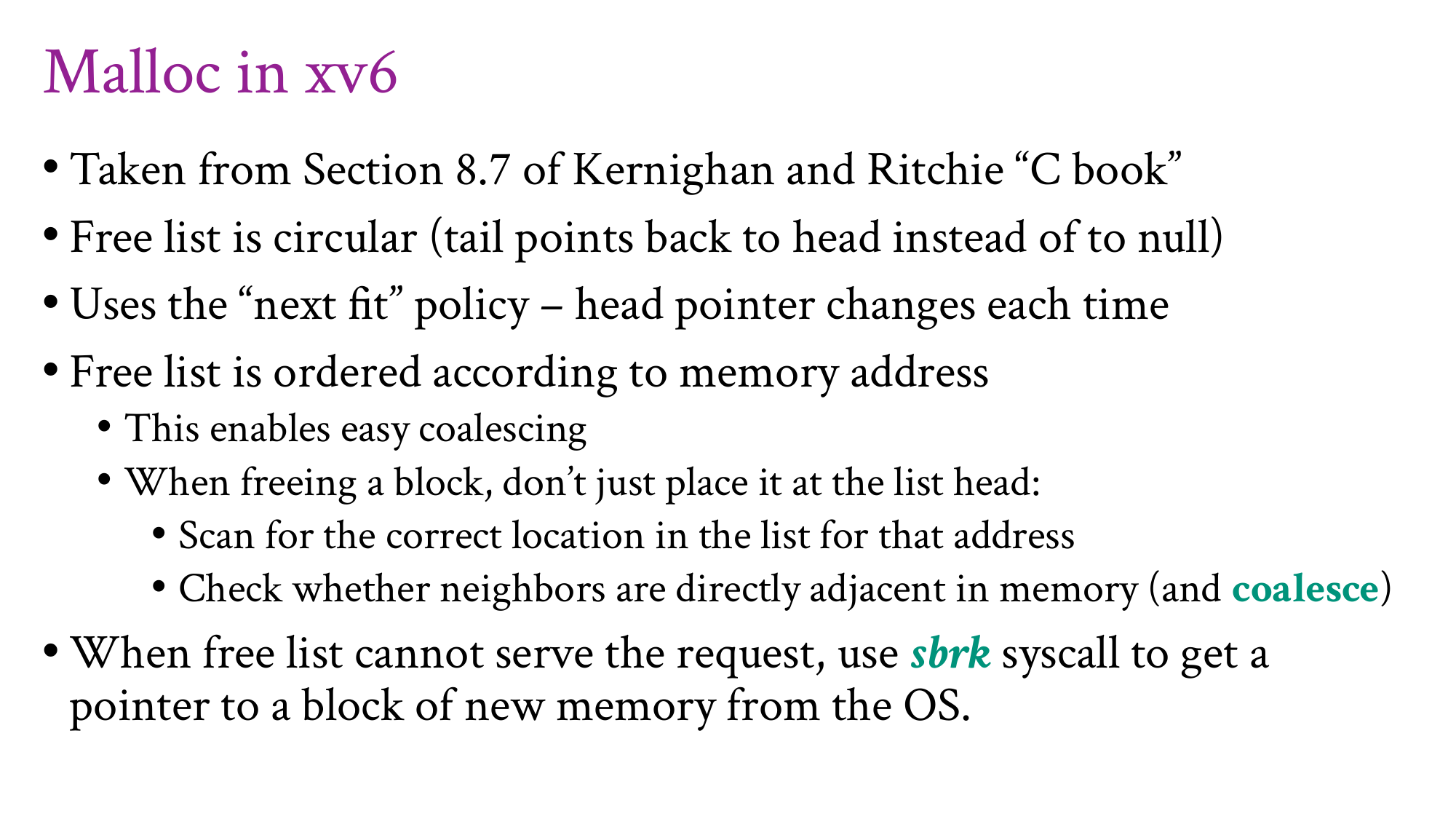

# Malloc in xv6
Taken from Section 8.7 of Kernighan and Ritchie “C book”
Free list is circular (tail points back to head instead of to null)
Uses the “next fit” policy – head pointer changes each time
Free list is ordered according to memory address
This enables easy coalescing
When freeing a block, don’t just place it at the list head:
Scan for the correct location in the list for that address
Check whether neighbors are directly adjacent in memory (and coalesce)
When free list cannot serve the request, use sbrk syscall to get a pointer to a block of new memory from the OS.